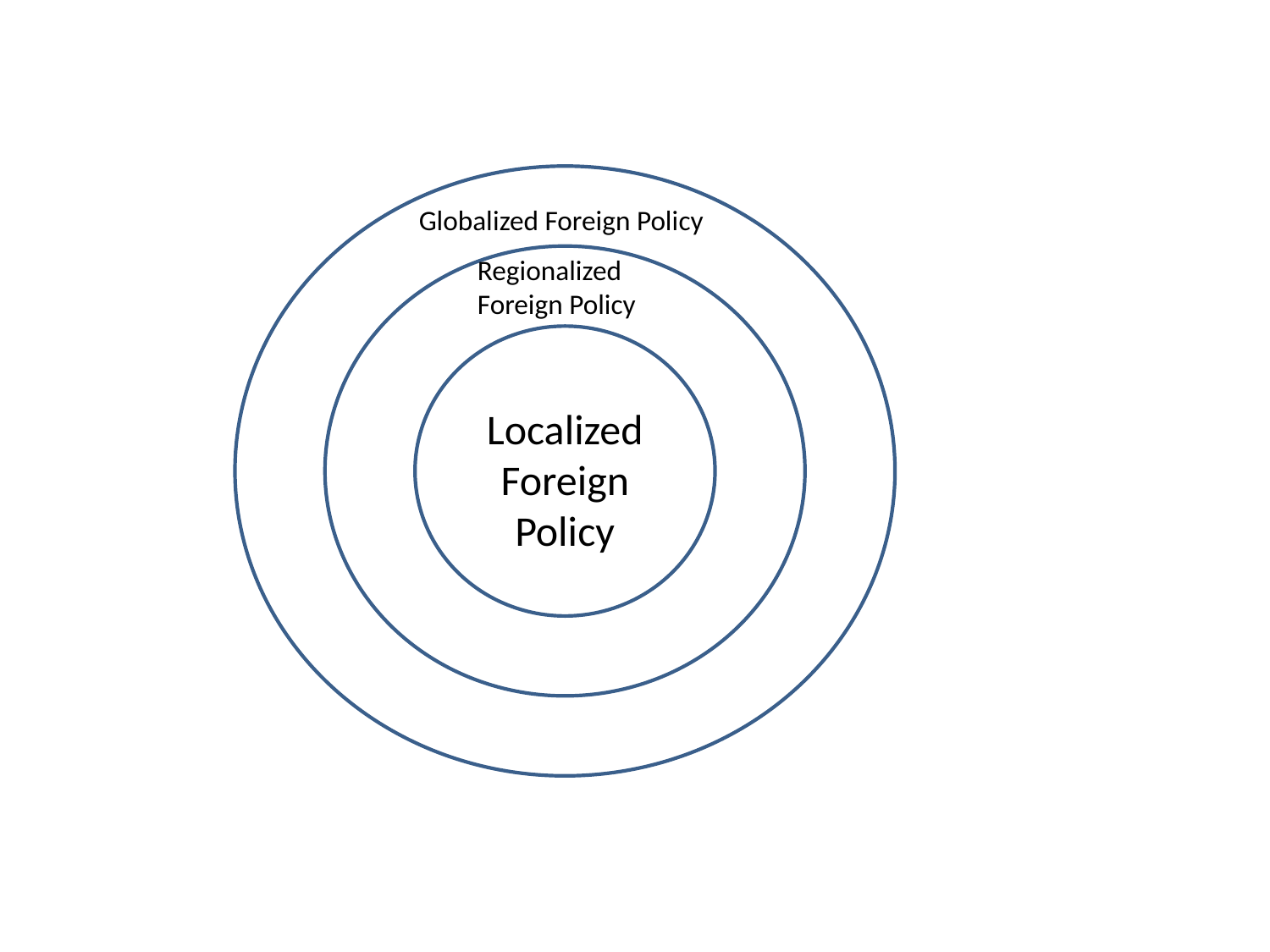

Globalized Foreign Policy
Regionalized Foreign Policy
Localized Foreign Policy